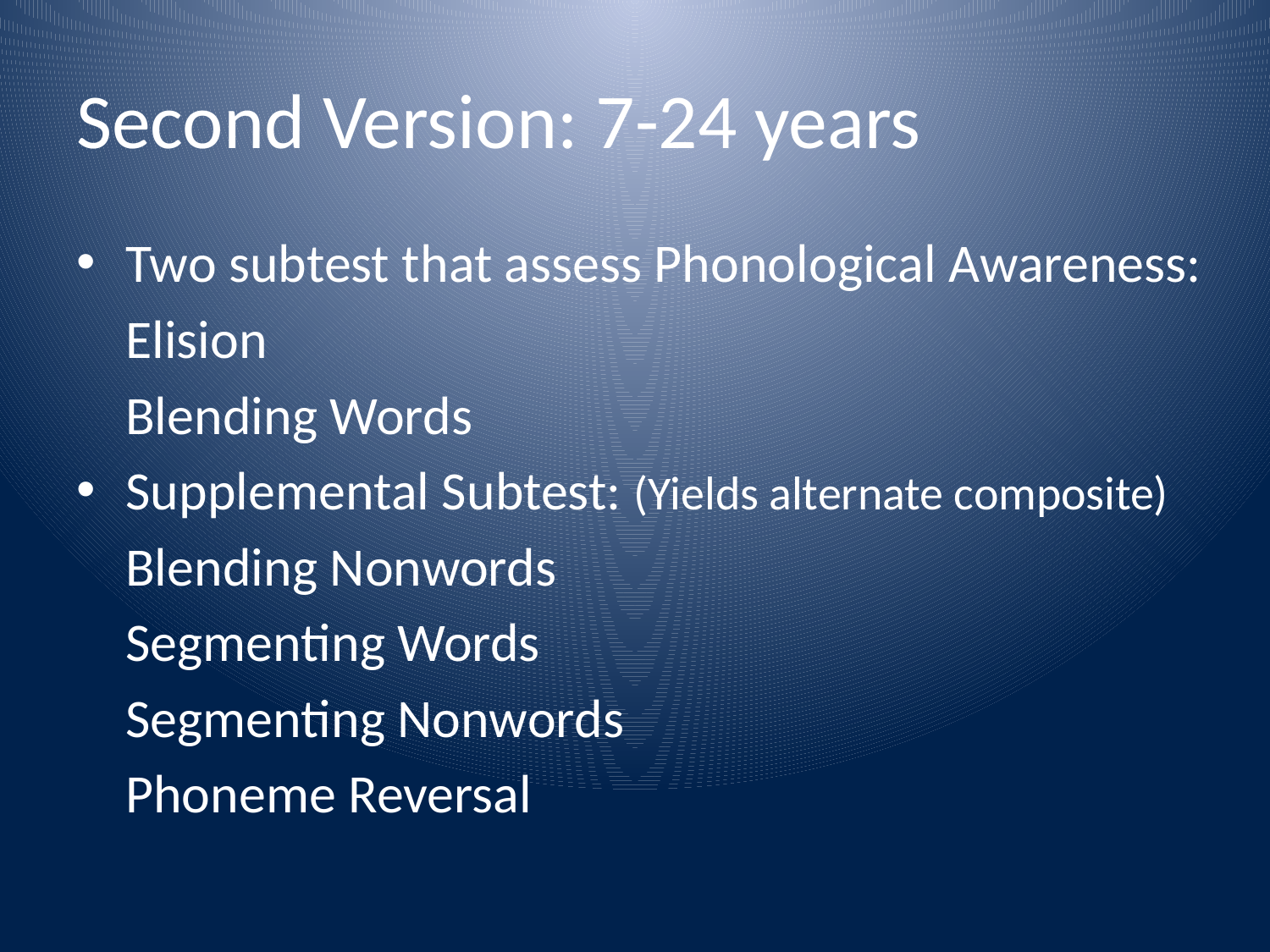

# Second Version: 7-24 years
Two subtest that assess Phonological Awareness:
		Elision
		Blending Words
Supplemental Subtest: (Yields alternate composite)
		Blending Nonwords
		Segmenting Words
		Segmenting Nonwords
		Phoneme Reversal